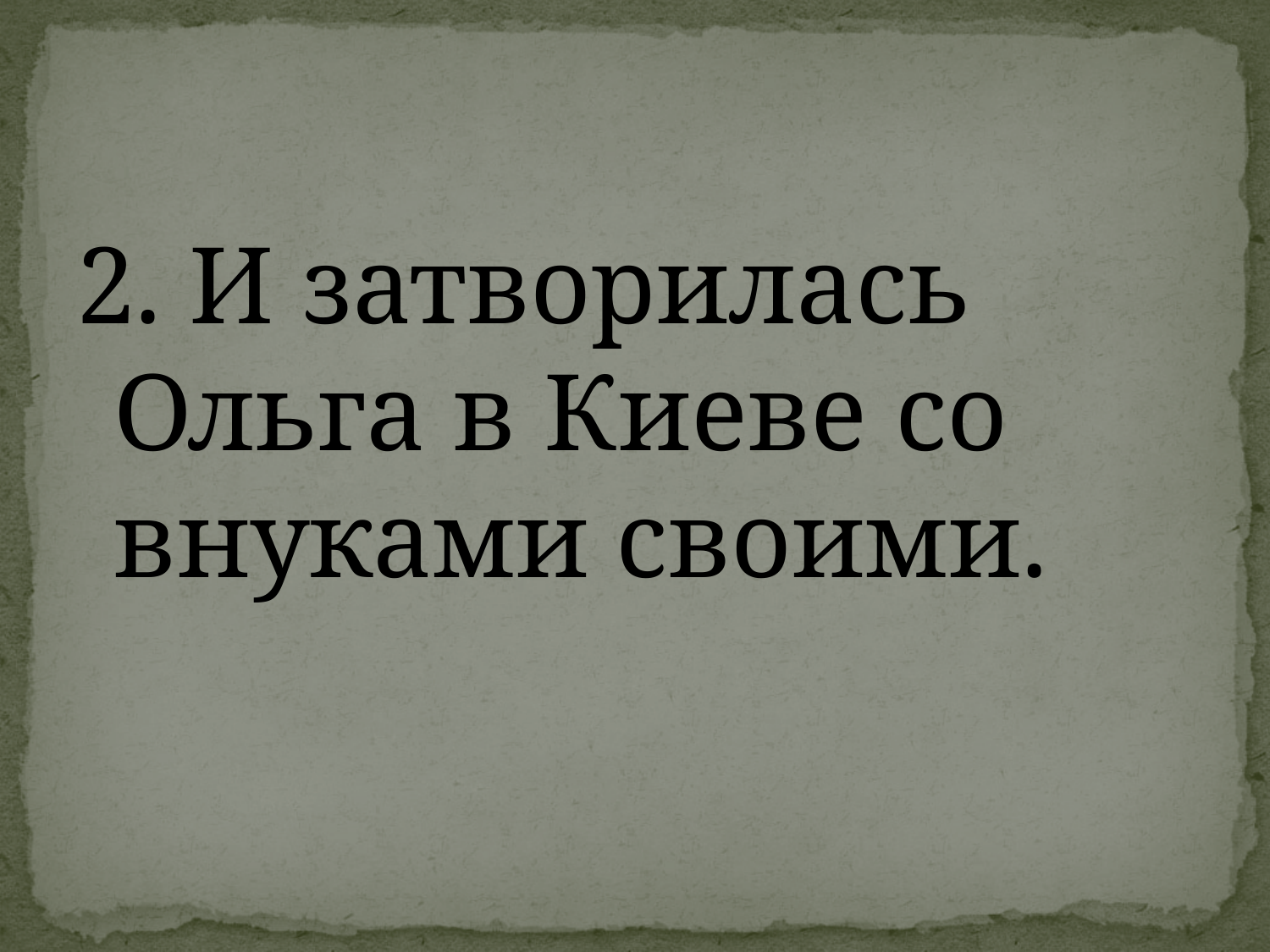

#
2. И затворилась Ольга в Киеве со внуками своими.